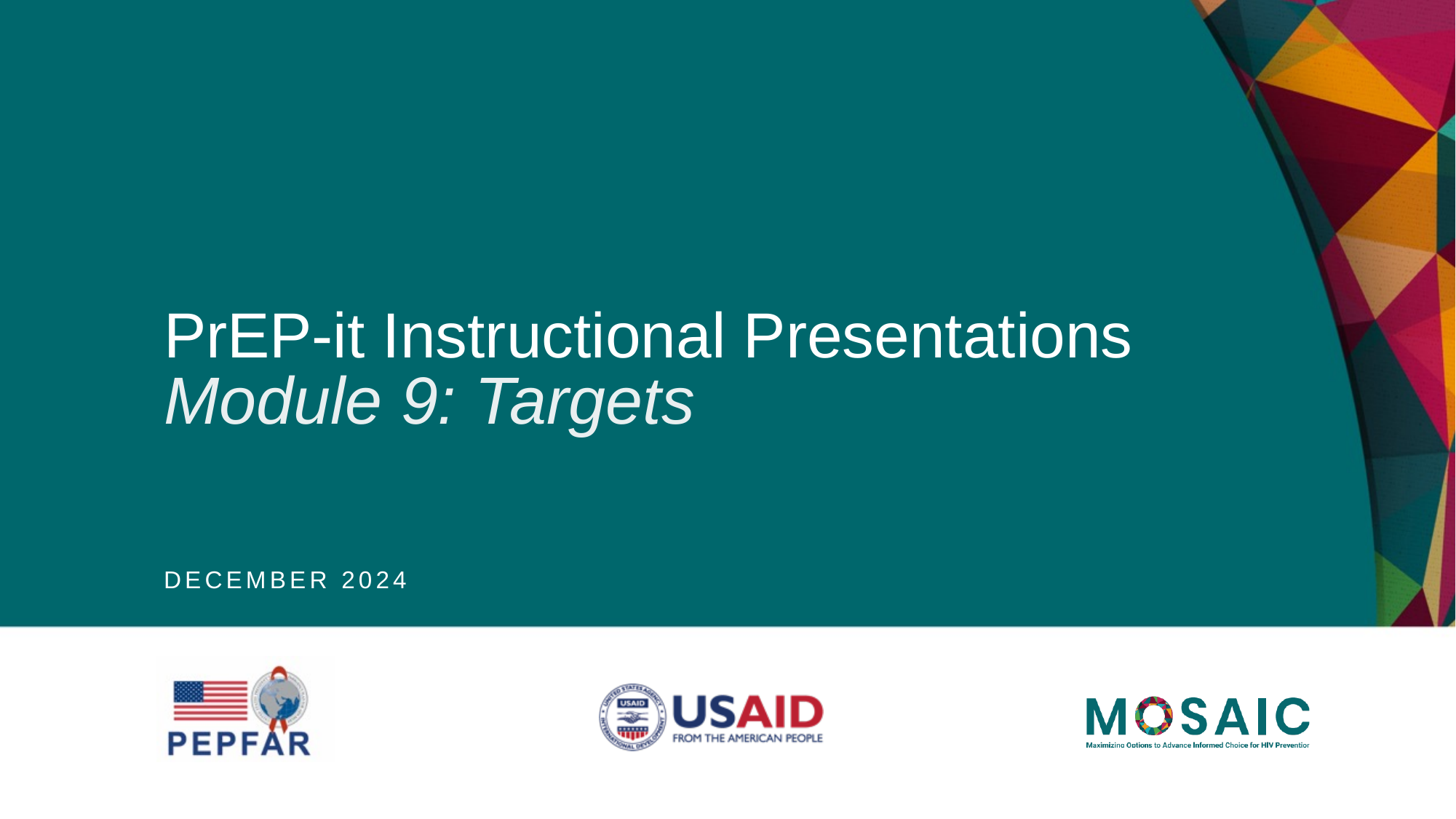

# PrEP-it Instructional Presentations Module 9: Targets

DECEMBER 2024